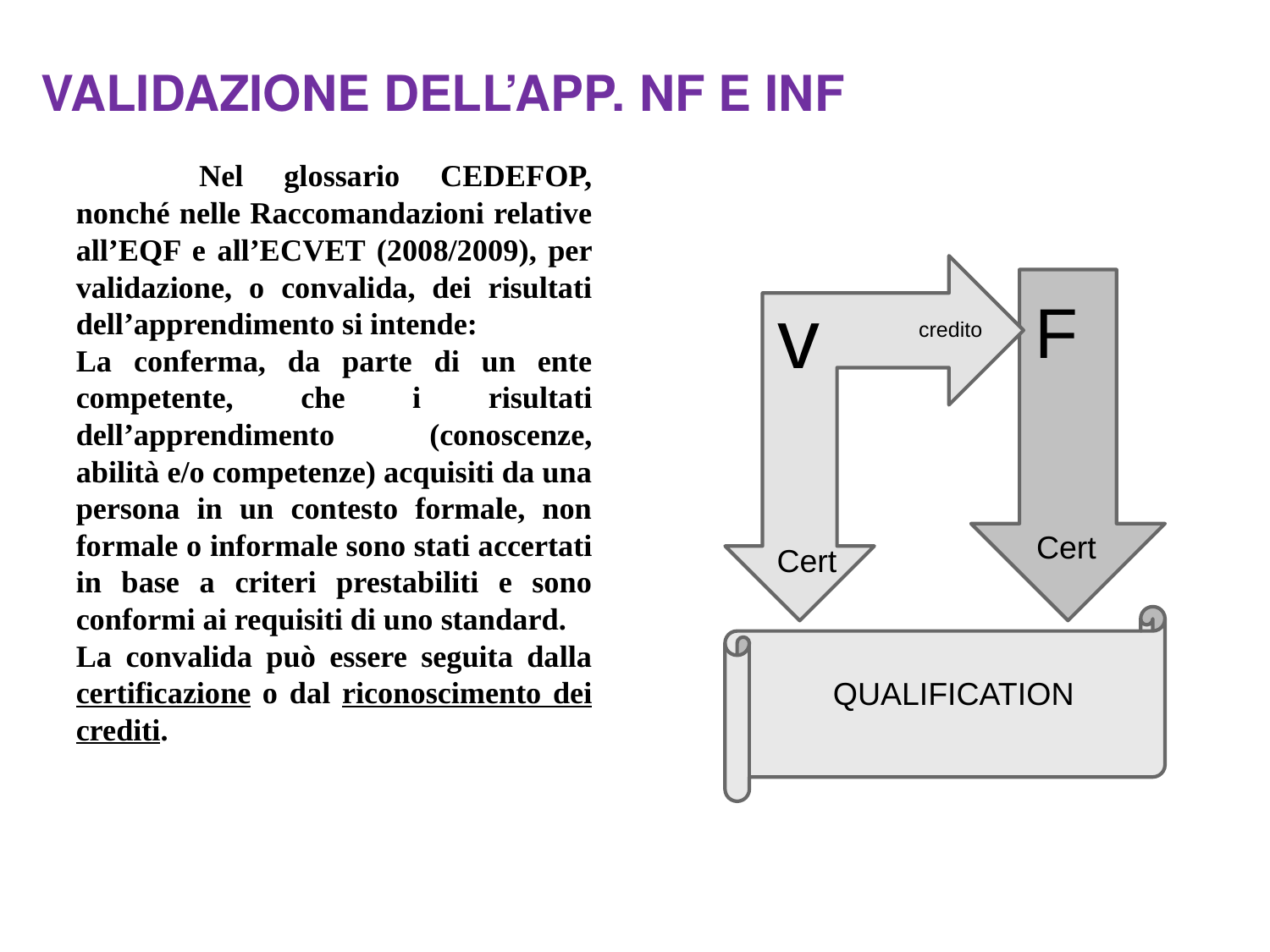

# VALIDAZIONE dell’App. NF e INF
	Nel glossario CEDEFOP, nonché nelle Raccomandazioni relative all’EQF e all’ECVET (2008/2009), per validazione, o convalida, dei risultati dell’apprendimento si intende:
La conferma, da parte di un ente competente, che i risultati dell’apprendimento (conoscenze, abilità e/o competenze) acquisiti da una persona in un contesto formale, non formale o informale sono stati accertati in base a criteri prestabiliti e sono conformi ai requisiti di uno standard.
La convalida può essere seguita dalla certificazione o dal riconoscimento dei crediti.

v
F
credito
Cert
Cert

QUALIFICATION